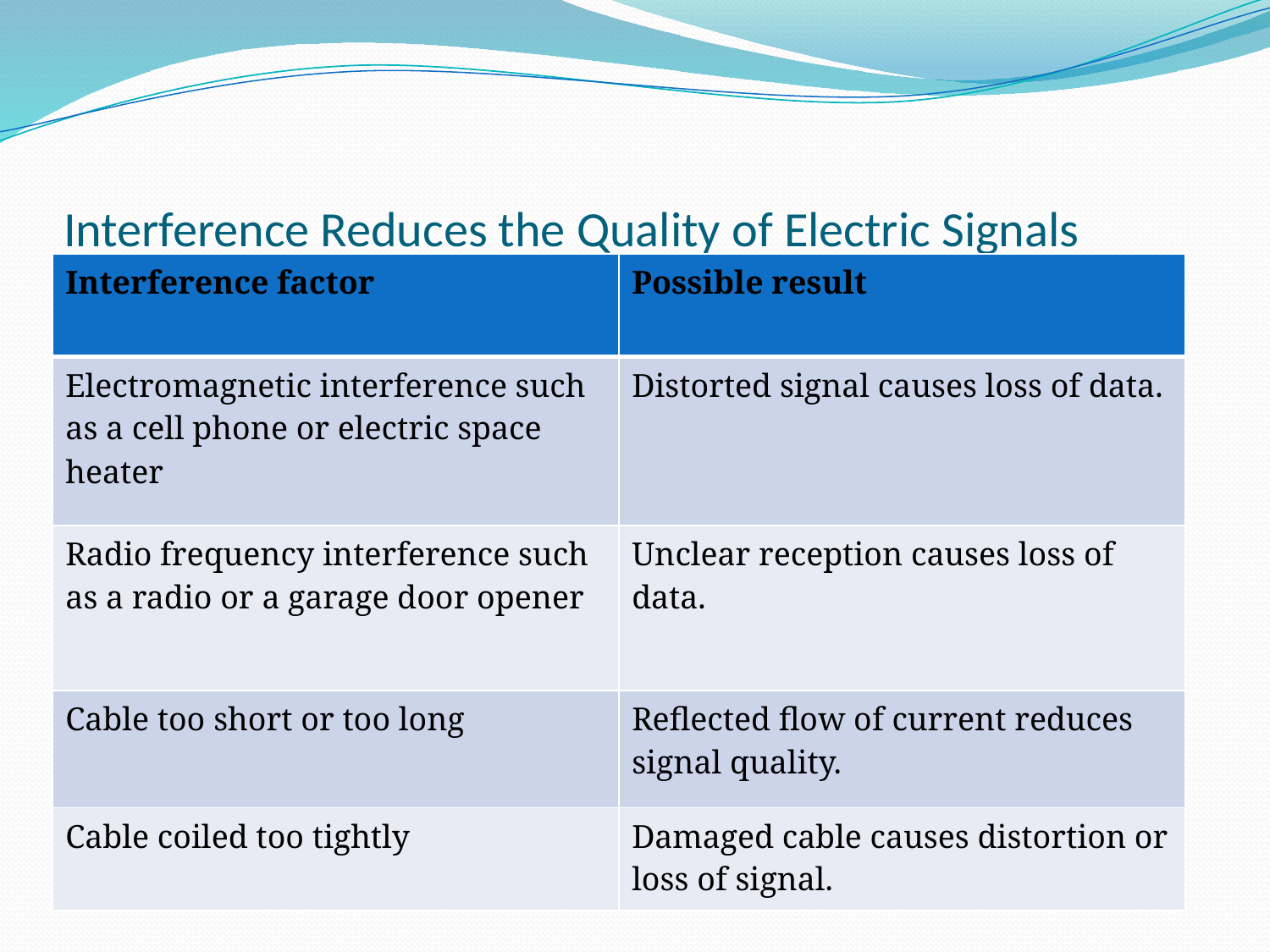

# Interference Reduces the Quality of Electric Signals
| Interference factor | Possible result |
| --- | --- |
| Electromagnetic interference such as a cell phone or electric space heater | Distorted signal causes loss of data. |
| Radio frequency interference such as a radio or a garage door opener | Unclear reception causes loss of data. |
| Cable too short or too long | Reflected flow of current reduces signal quality. |
| Cable coiled too tightly | Damaged cable causes distortion or loss of signal. |